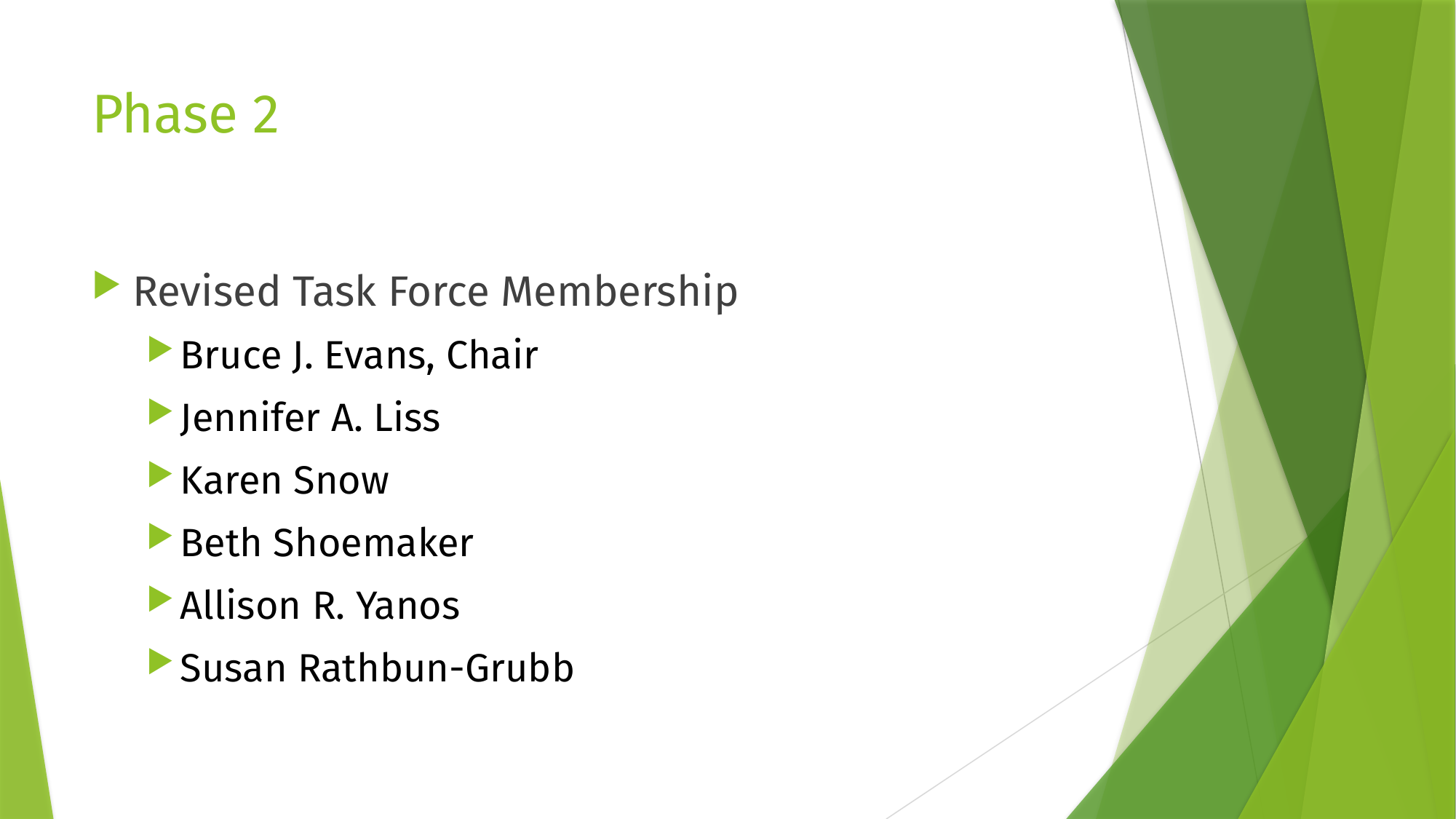

# Phase 2
Revised Task Force Membership
Bruce J. Evans, Chair
Jennifer A. Liss
Karen Snow
Beth Shoemaker
Allison R. Yanos
Susan Rathbun-Grubb